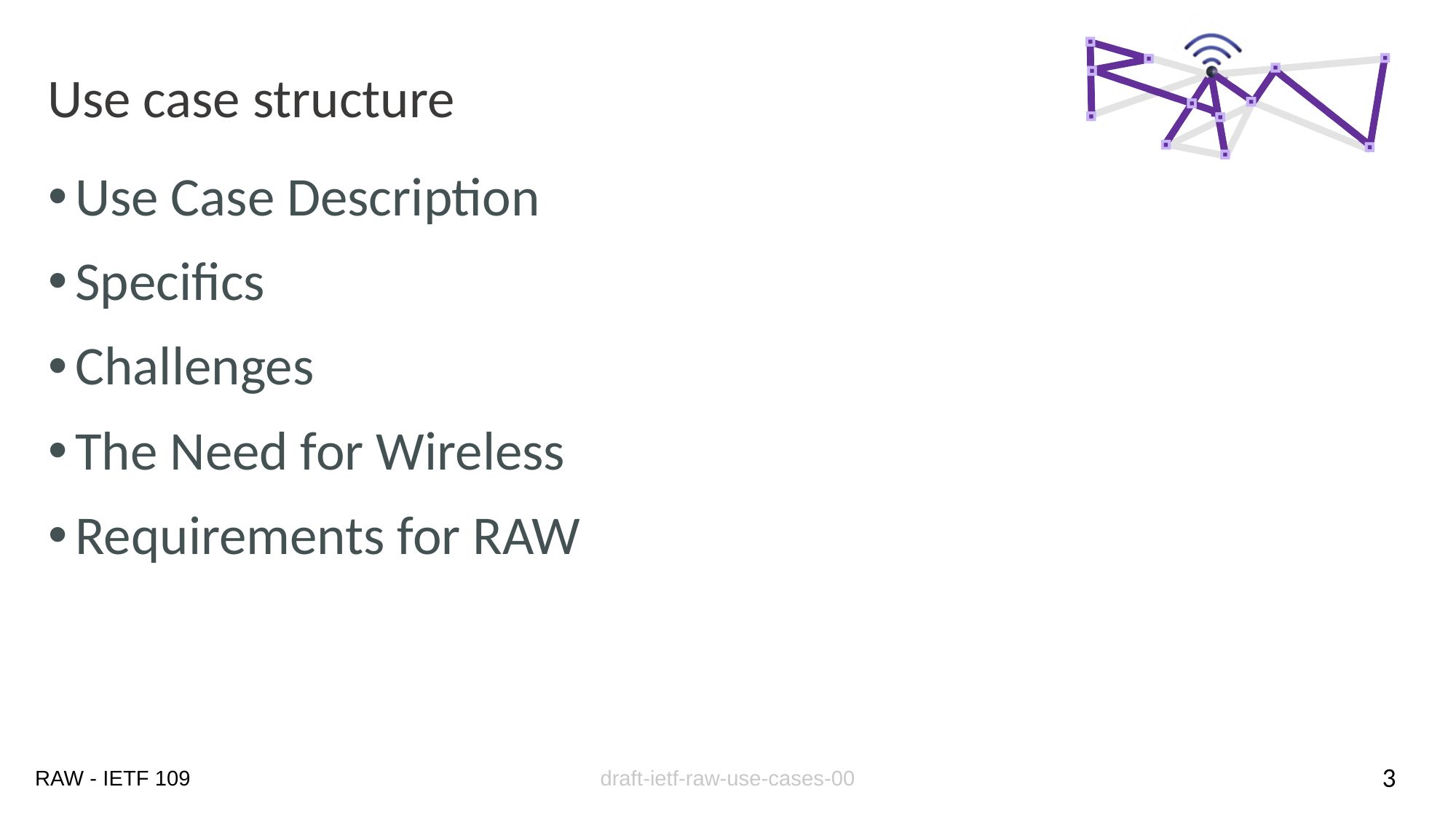

# Use case structure
Use Case Description
Specifics
Challenges
The Need for Wireless
Requirements for RAW
3
draft-ietf-raw-use-cases-00